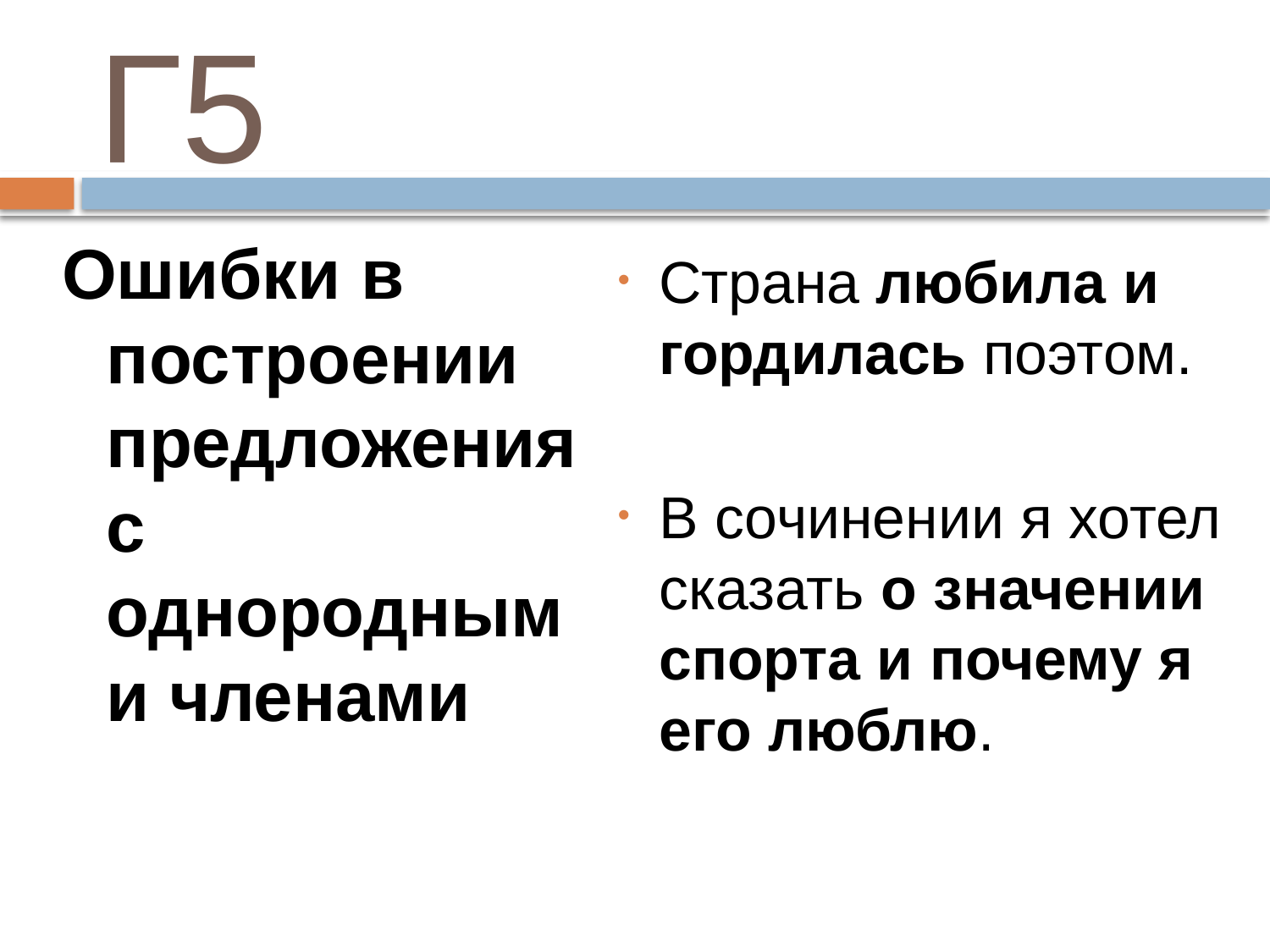

# Г5
Ошибки в построении предложения с однородными членами
Страна любила и гордилась поэтом.

В сочинении я хотел сказать о значении спорта и почему я его люблю.